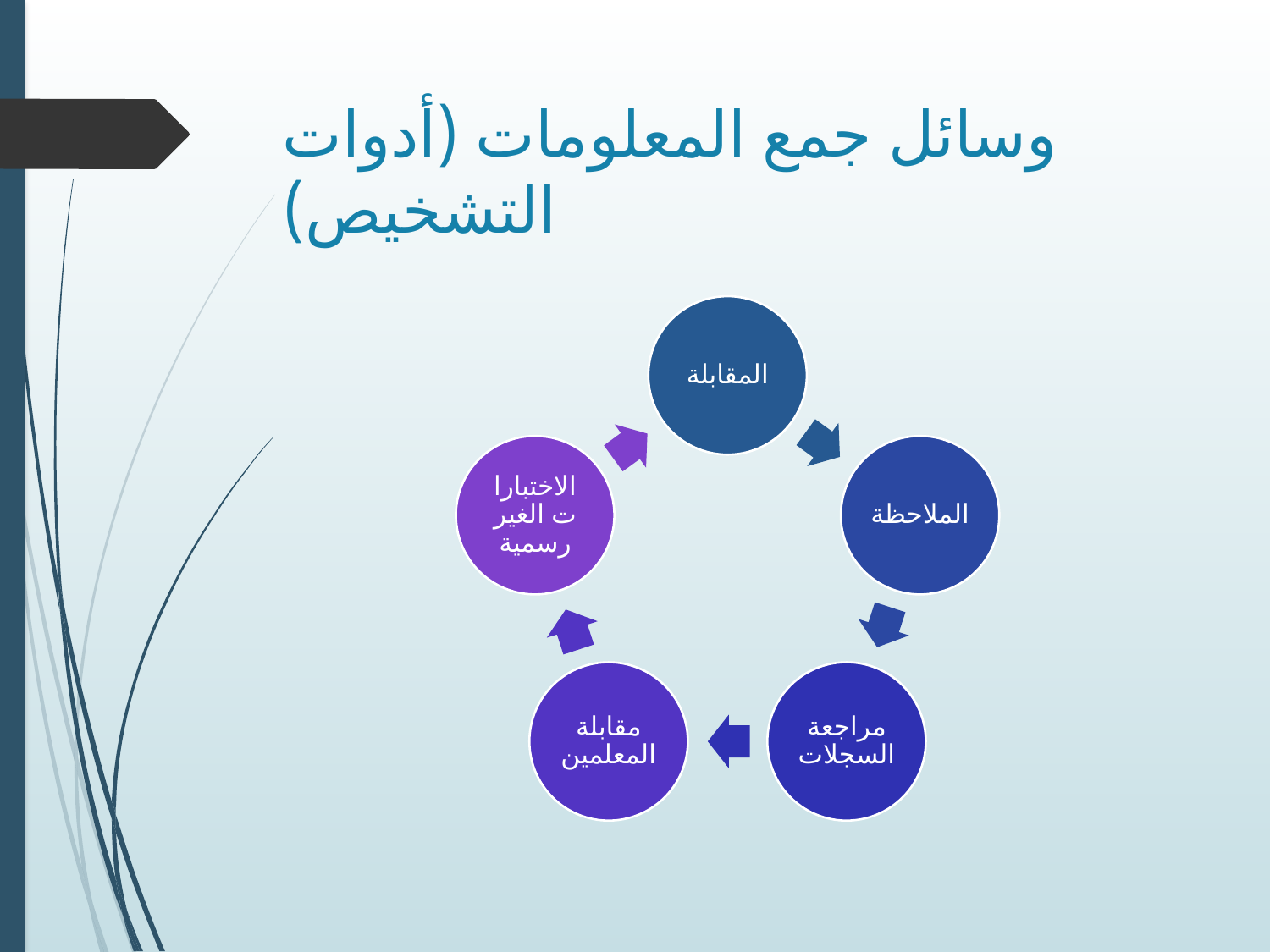

# وسائل جمع المعلومات (أدوات التشخيص)
المقابلة

الملاحظة

مراجعة السجلات

مقابلة المعلمين

الاختبارات الغير رسمية